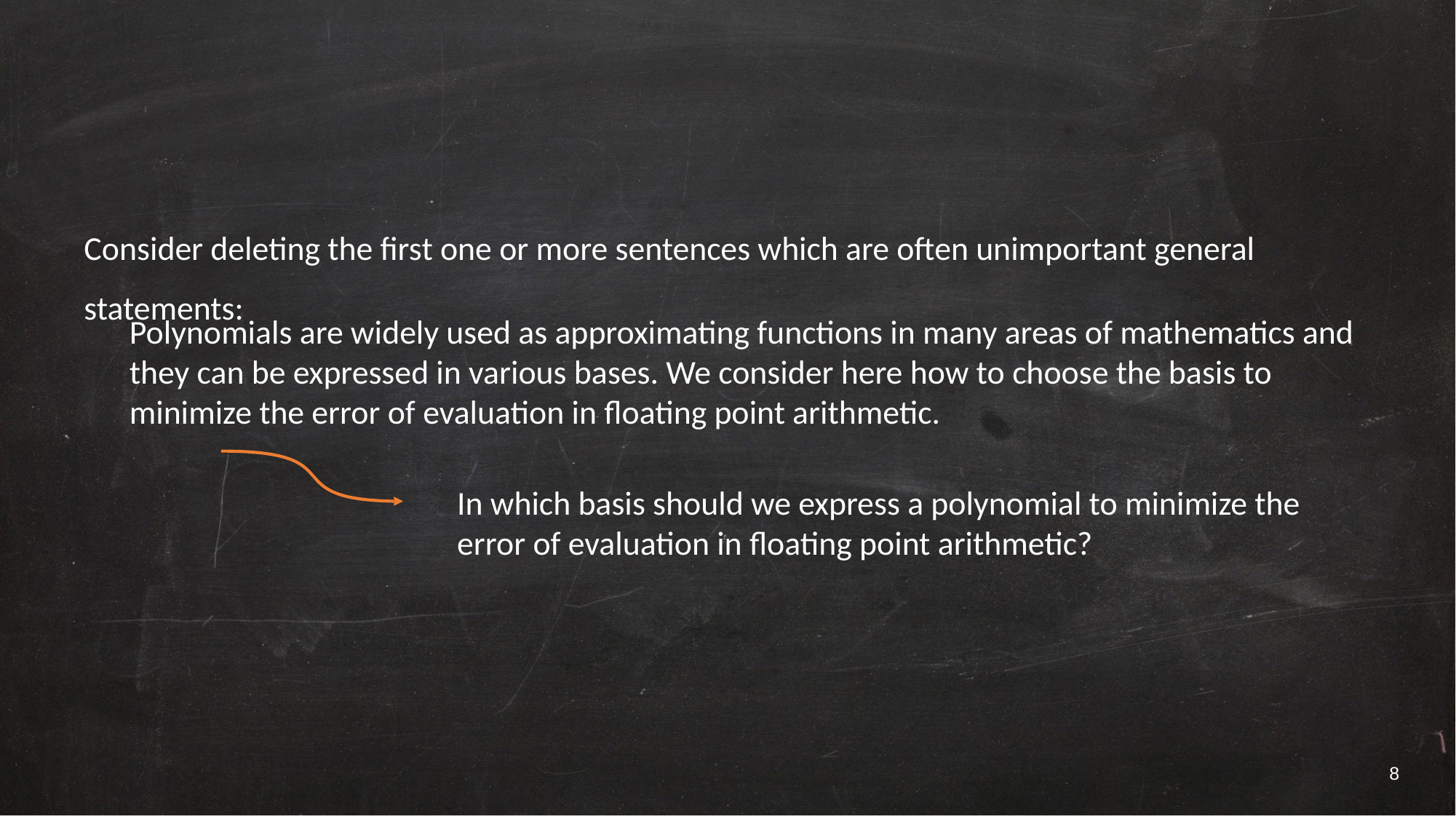

Consider deleting the first one or more sentences which are often unimportant general statements:
Polynomials are widely used as approximating functions in many areas of mathematics and they can be expressed in various bases. We consider here how to choose the basis to minimize the error of evaluation in floating point arithmetic.
In which basis should we express a polynomial to minimize the error of evaluation in floating point arithmetic?
8